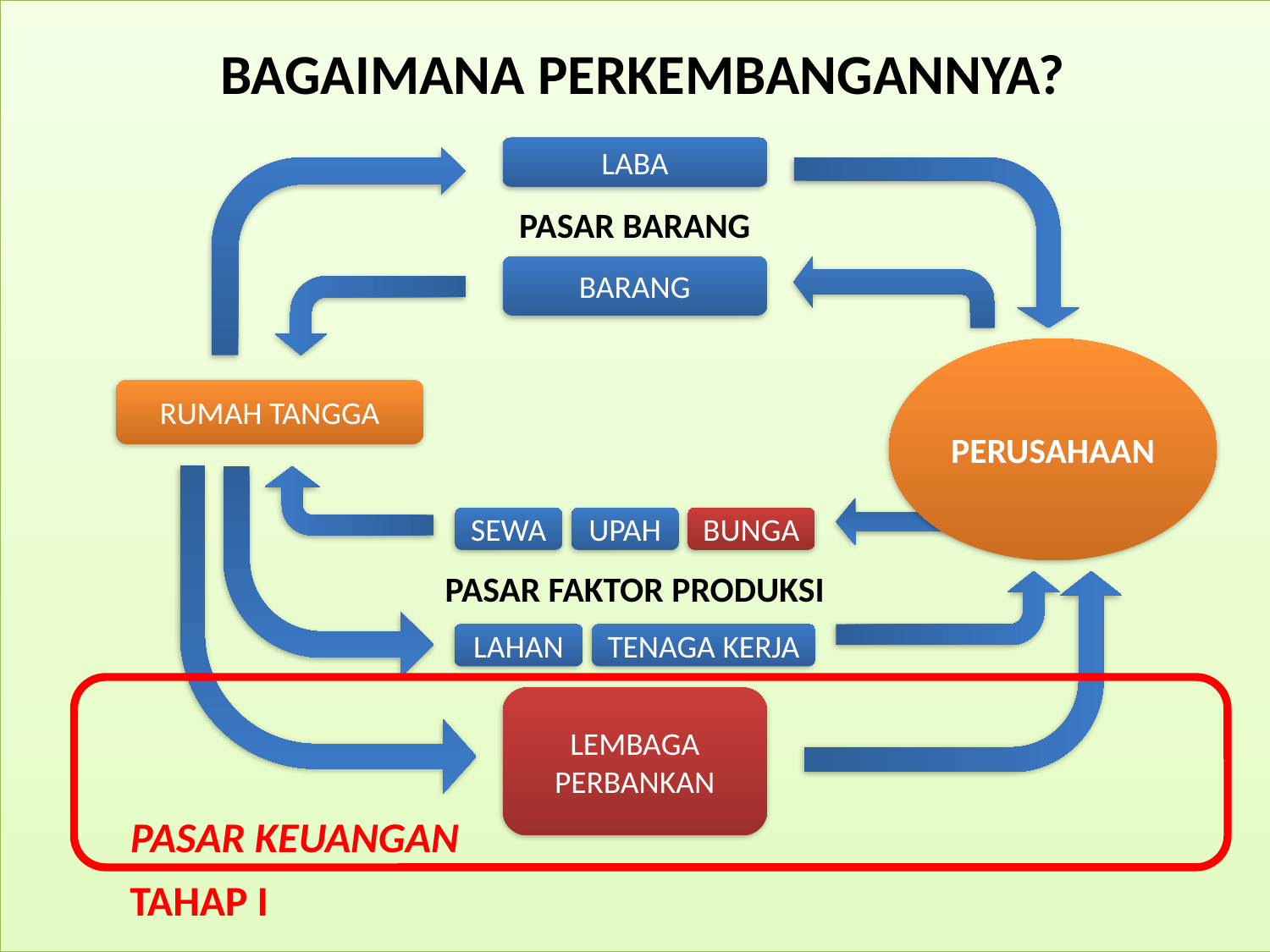

BAGAIMANA PERKEMBANGANNYA?

LABA

PASAR BARANG

BARANG

PERUSAHAAN
RUMAH TANGGA

SEWA
UPAH
BUNGA

PASAR FAKTOR PRODUKSI
LAHAN
TENAGA KERJA
LEMBAGA PERBANKAN

PASAR KEUANGAN
TAHAP I